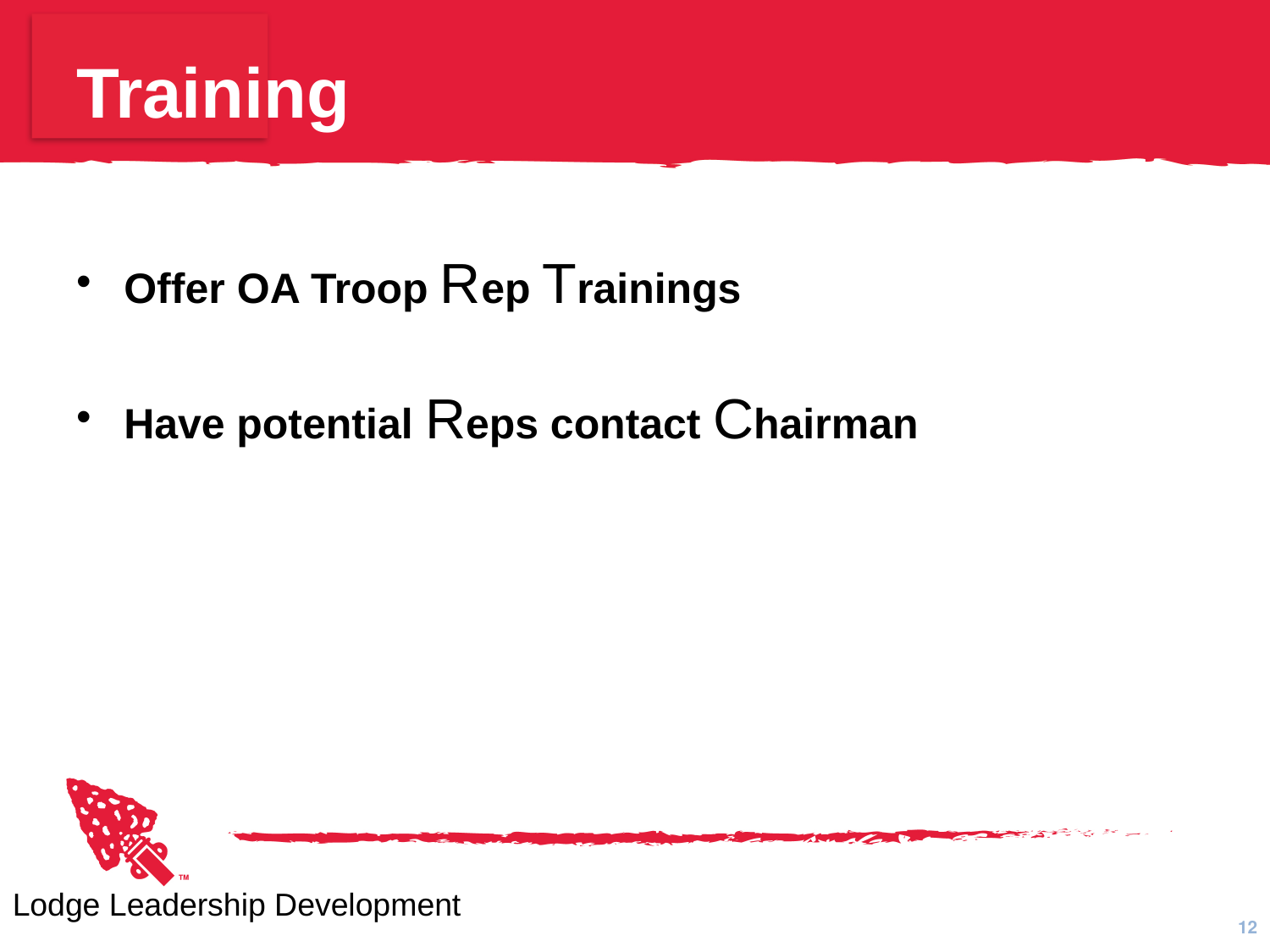

# Training
Offer OA Troop Rep Trainings

Have potential Reps contact Chairman
Lodge Leadership Development
12